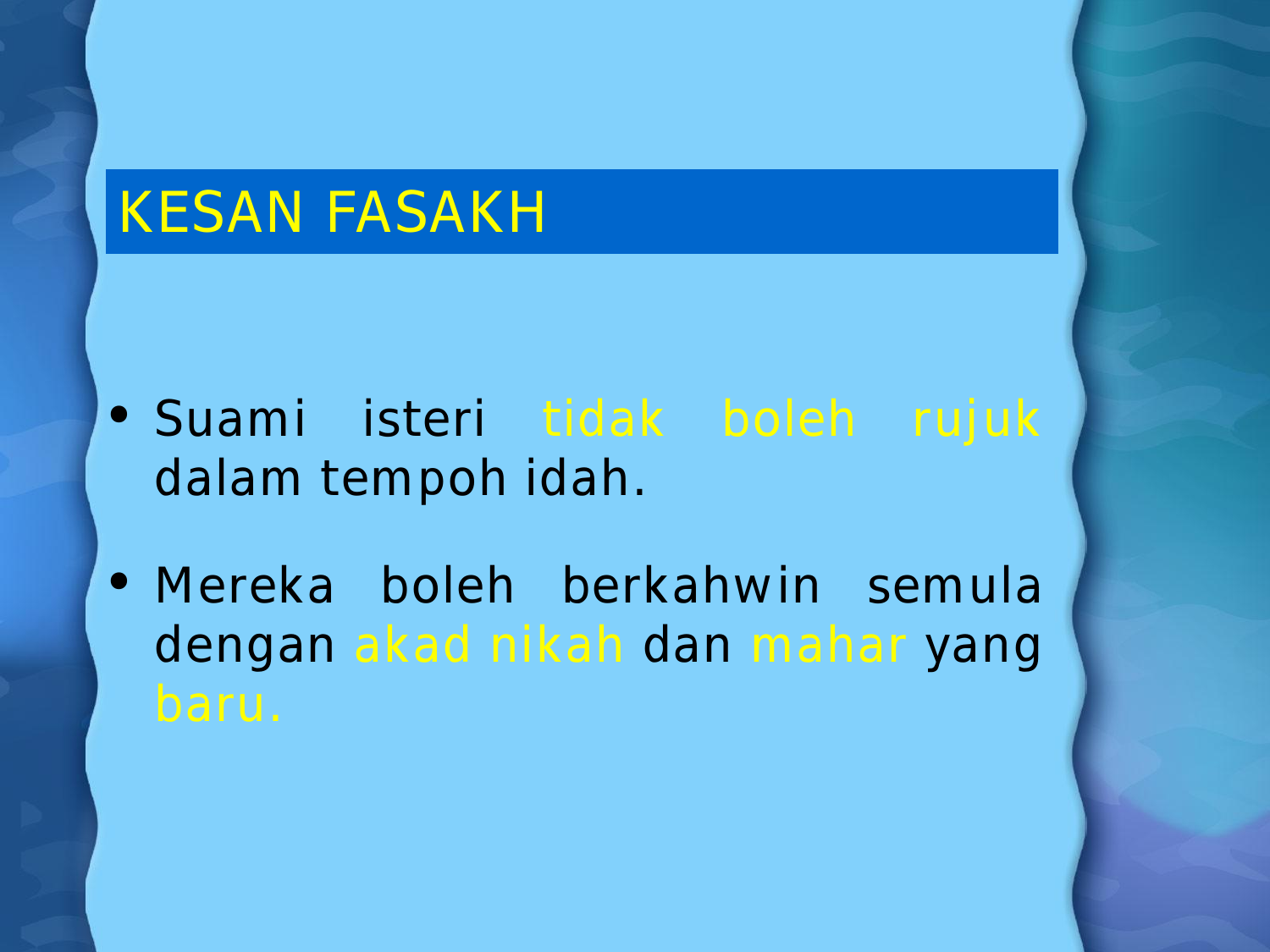

# KESAN FASAKH
Suami isteri tidak boleh rujuk dalam tempoh idah.

Mereka boleh berkahwin semula dengan akad nikah dan mahar yang baru.